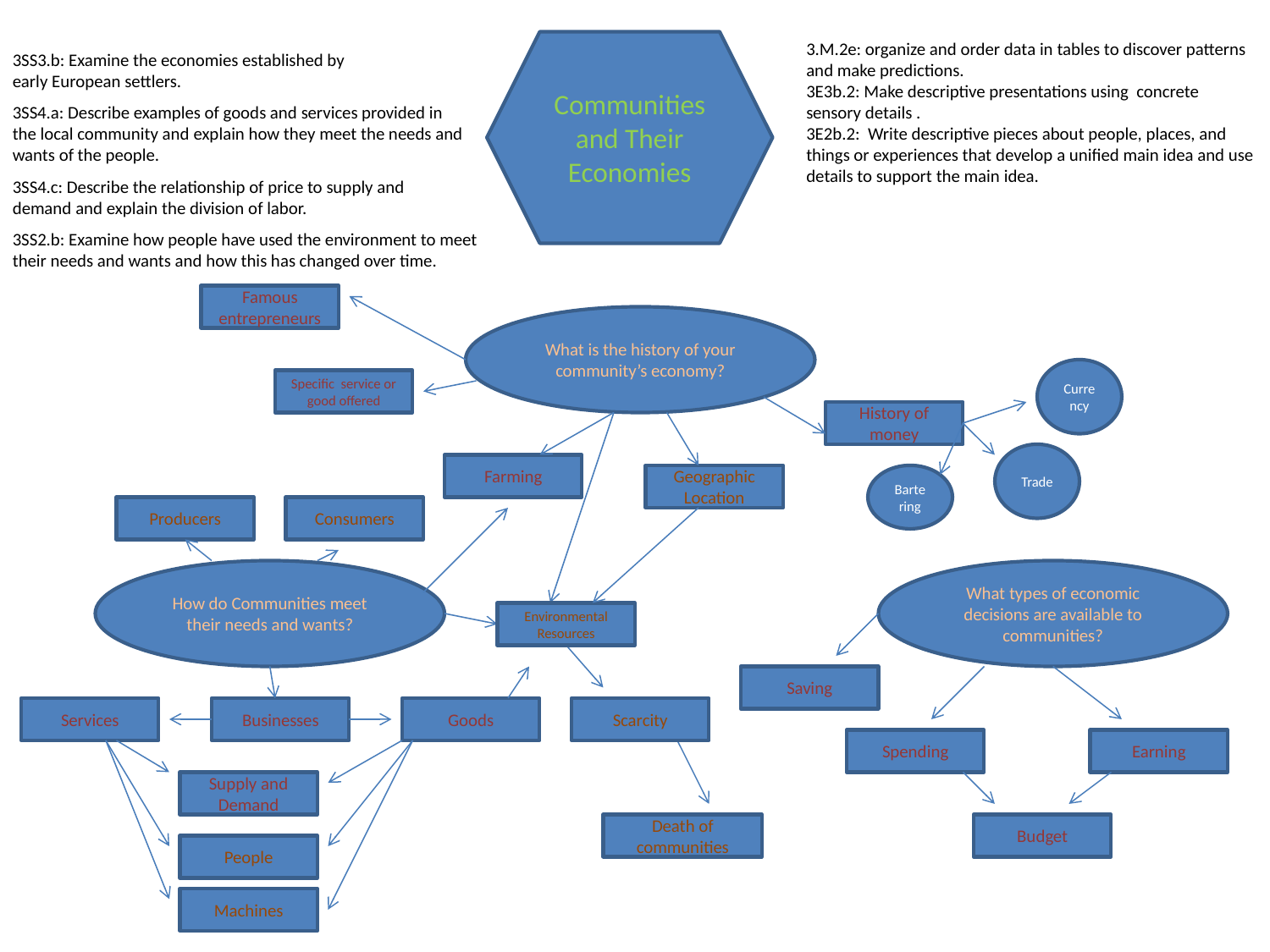

Communities and Their Economies
3.M.2e: organize and order data in tables to discover patterns and make predictions.
3E3b.2: Make descriptive presentations using  concrete sensory details .
3E2b.2:  Write descriptive pieces about people, places, and things or experiences that develop a unified main idea and use details to support the main idea.

3SS3.b: Examine the economies established by early European settlers.

3SS4.a: Describe examples of goods and services provided in the local community and explain how they meet the needs and wants of the people.
3SS4.c: Describe the relationship of price to supply and demand and explain the division of labor.
3SS2.b: Examine how people have used the environment to meet
their needs and wants and how this has changed over time.
Famous entrepreneurs
What is the history of your community’s economy?
Currency
Specific  service or good offered
History of money
Trade
Farming
Geographic Location
Bartering
Producers
Consumers
How do Communities meet their needs and wants?
What types of economic decisions are available to communities?
Environmental Resources
Saving
Services
Businesses
Goods
Scarcity
Spending
Earning
Supply and Demand
Death of communities
Budget
People
Machines